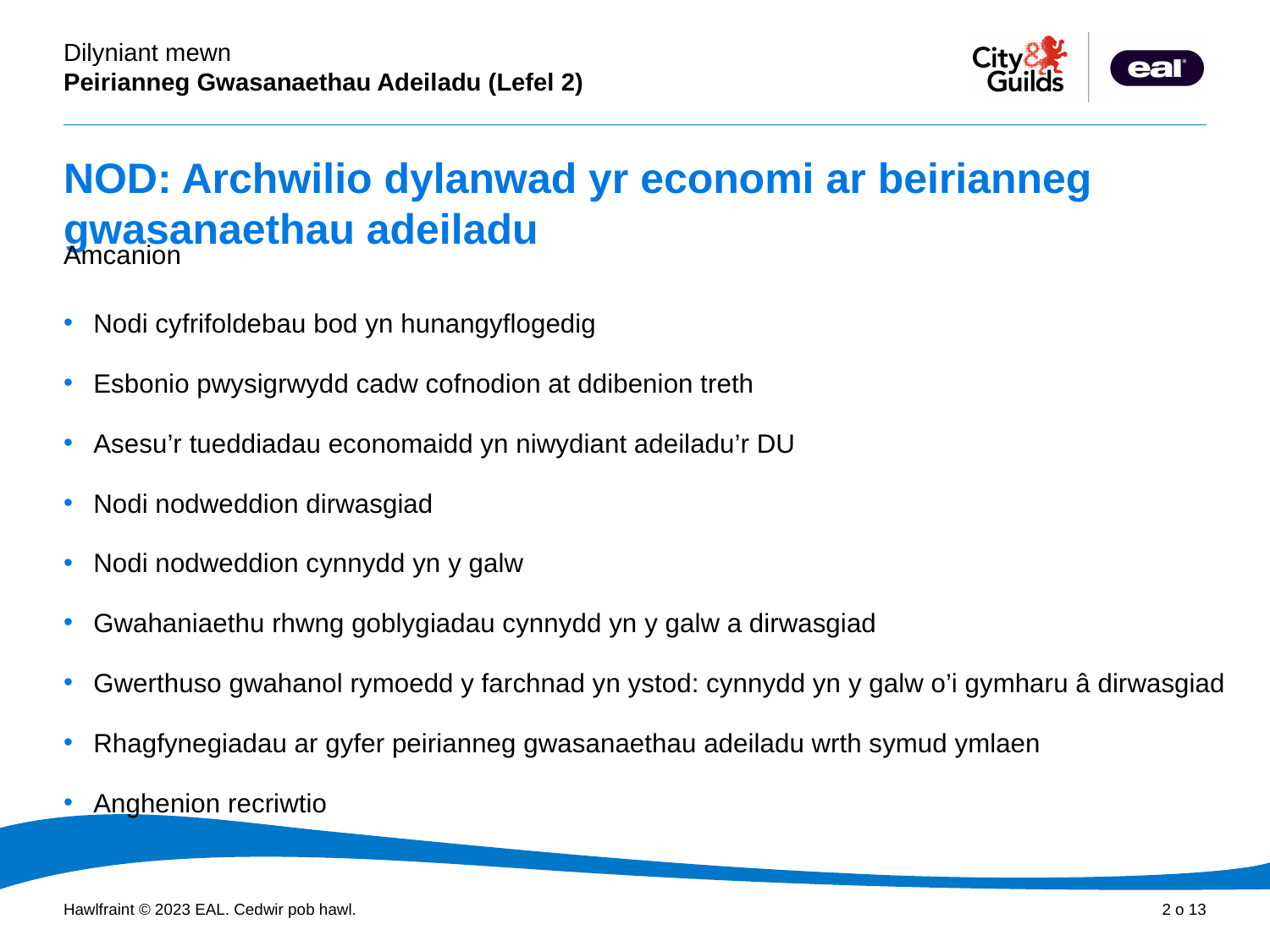

# NOD: Archwilio dylanwad yr economi ar beirianneg gwasanaethau adeiladu
Amcanion
Nodi cyfrifoldebau bod yn hunangyflogedig
Esbonio pwysigrwydd cadw cofnodion at ddibenion treth
Asesu’r tueddiadau economaidd yn niwydiant adeiladu’r DU
Nodi nodweddion dirwasgiad
Nodi nodweddion cynnydd yn y galw
Gwahaniaethu rhwng goblygiadau cynnydd yn y galw a dirwasgiad
Gwerthuso gwahanol rymoedd y farchnad yn ystod: cynnydd yn y galw o’i gymharu â dirwasgiad
Rhagfynegiadau ar gyfer peirianneg gwasanaethau adeiladu wrth symud ymlaen
Anghenion recriwtio